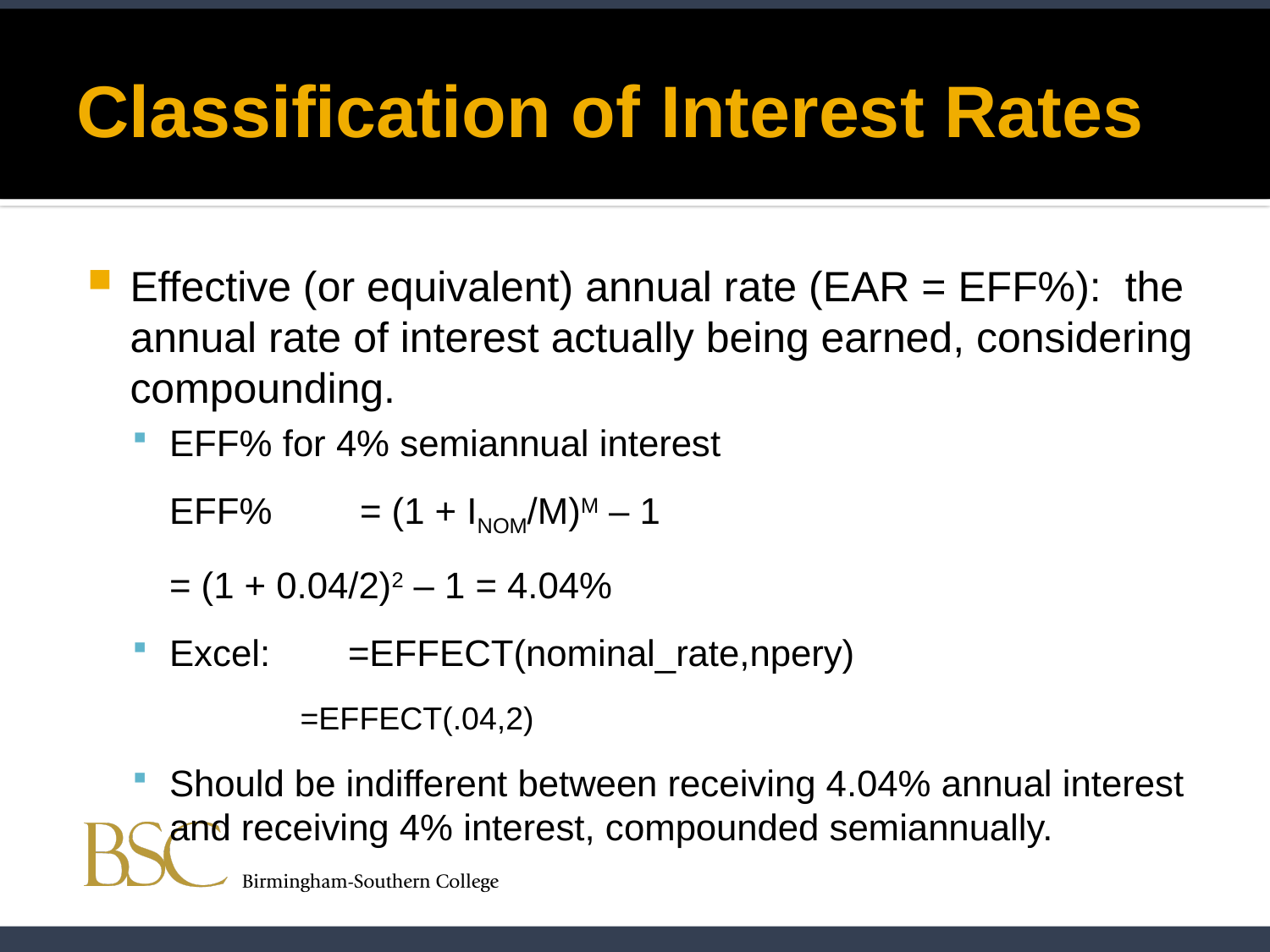

# Classification of Interest Rates
Effective (or equivalent) annual rate (EAR = EFF%):  the annual rate of interest actually being earned, considering compounding.
EFF% for 4% semiannual interest
		EFF%	= (1 + INOM/M)M – 1
		= (1 + 0.04/2)2 – 1 = 4.04%
Excel:	=EFFECT(nominal_rate,npery)
		=EFFECT(.04,2)
Should be indifferent between receiving 4.04% annual interest and receiving 4% interest, compounded semiannually.